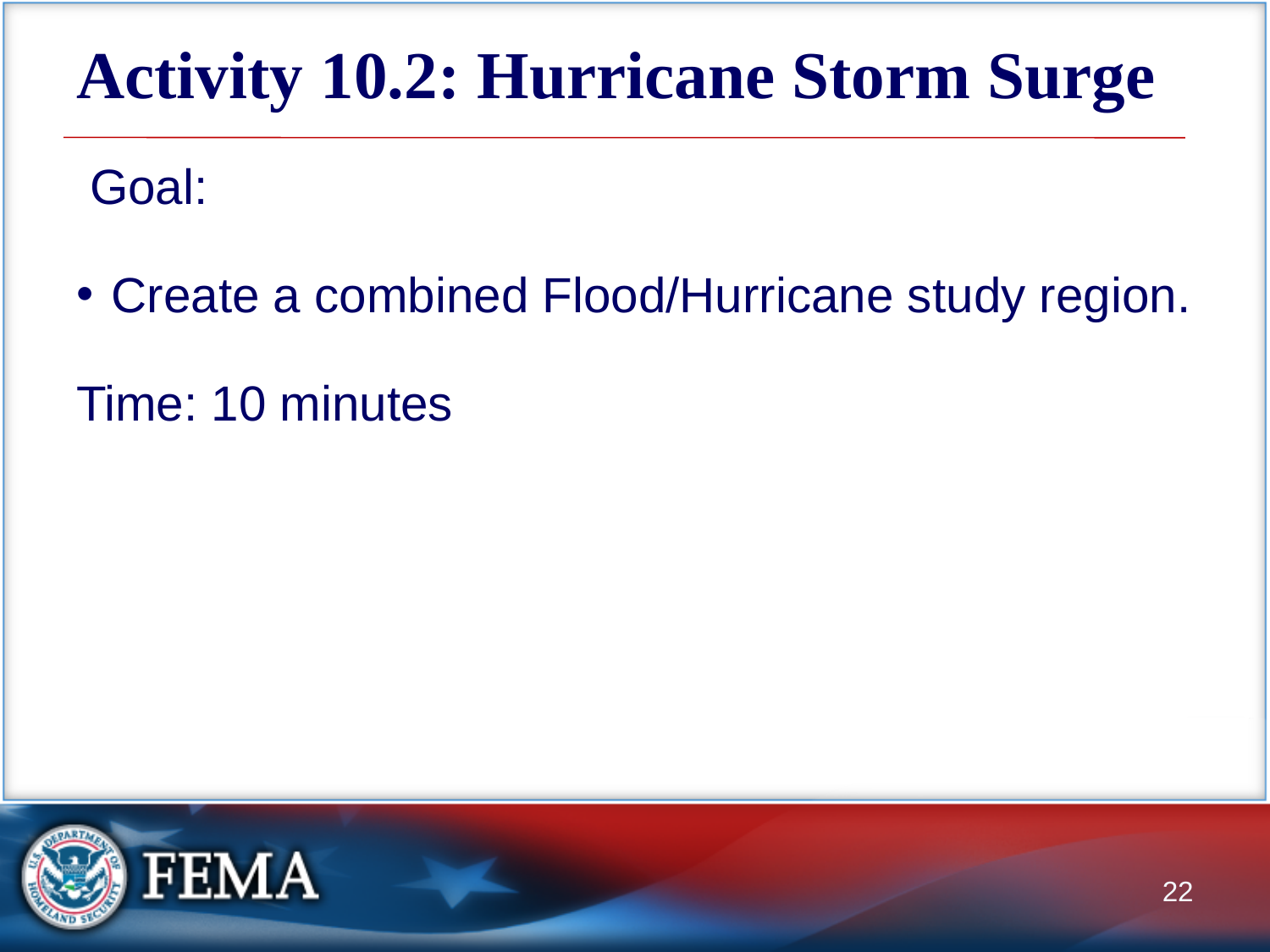

# Activity 10.2: Hurricane Storm Surge
 Goal:
Create a combined Flood/Hurricane study region.
Time: 10 minutes
22